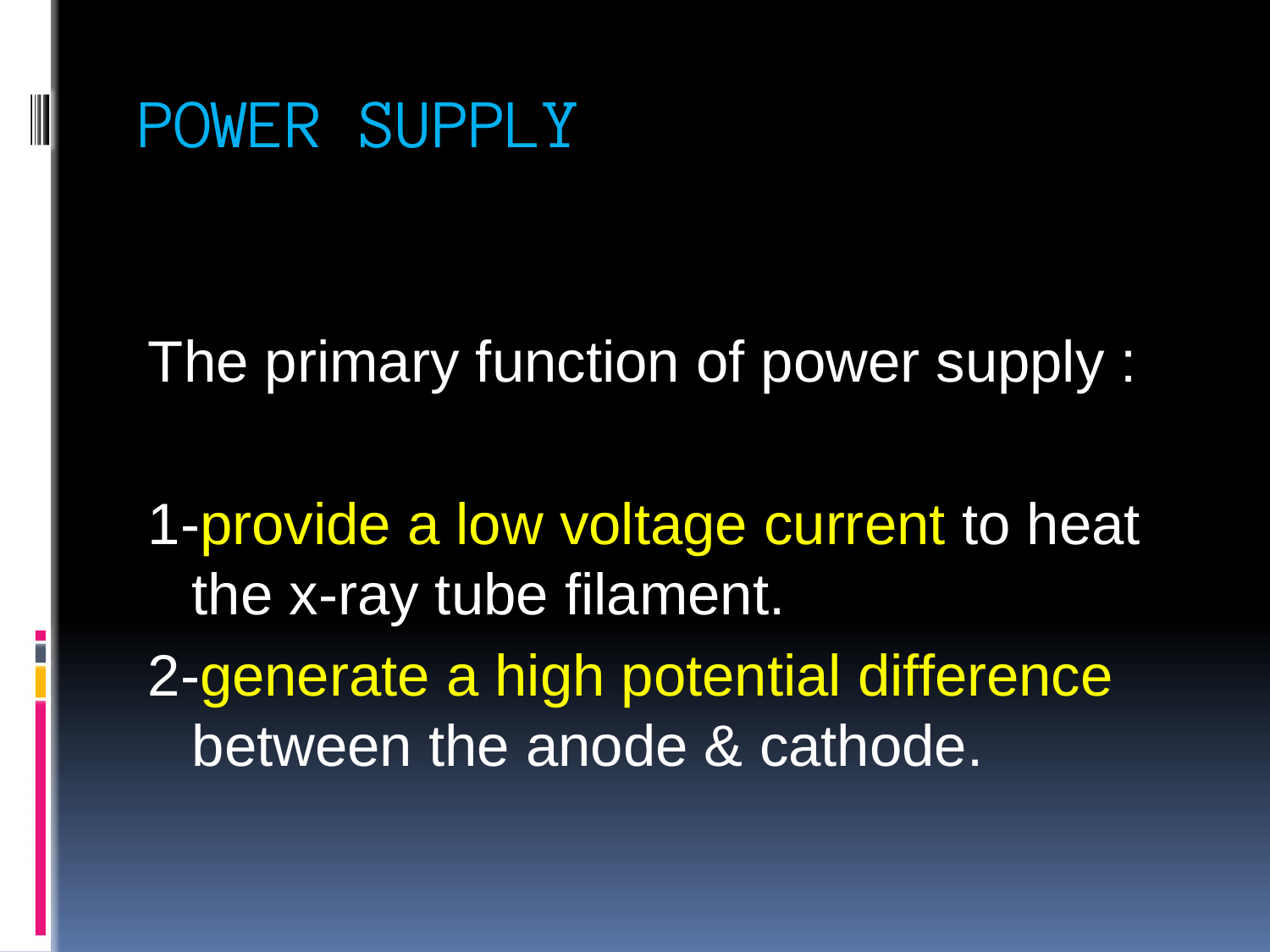

# POWER SUPPLY

The primary function of power supply :

1-provide a low voltage current to heat the x-ray tube filament.
2-generate a high potential difference between the anode & cathode.